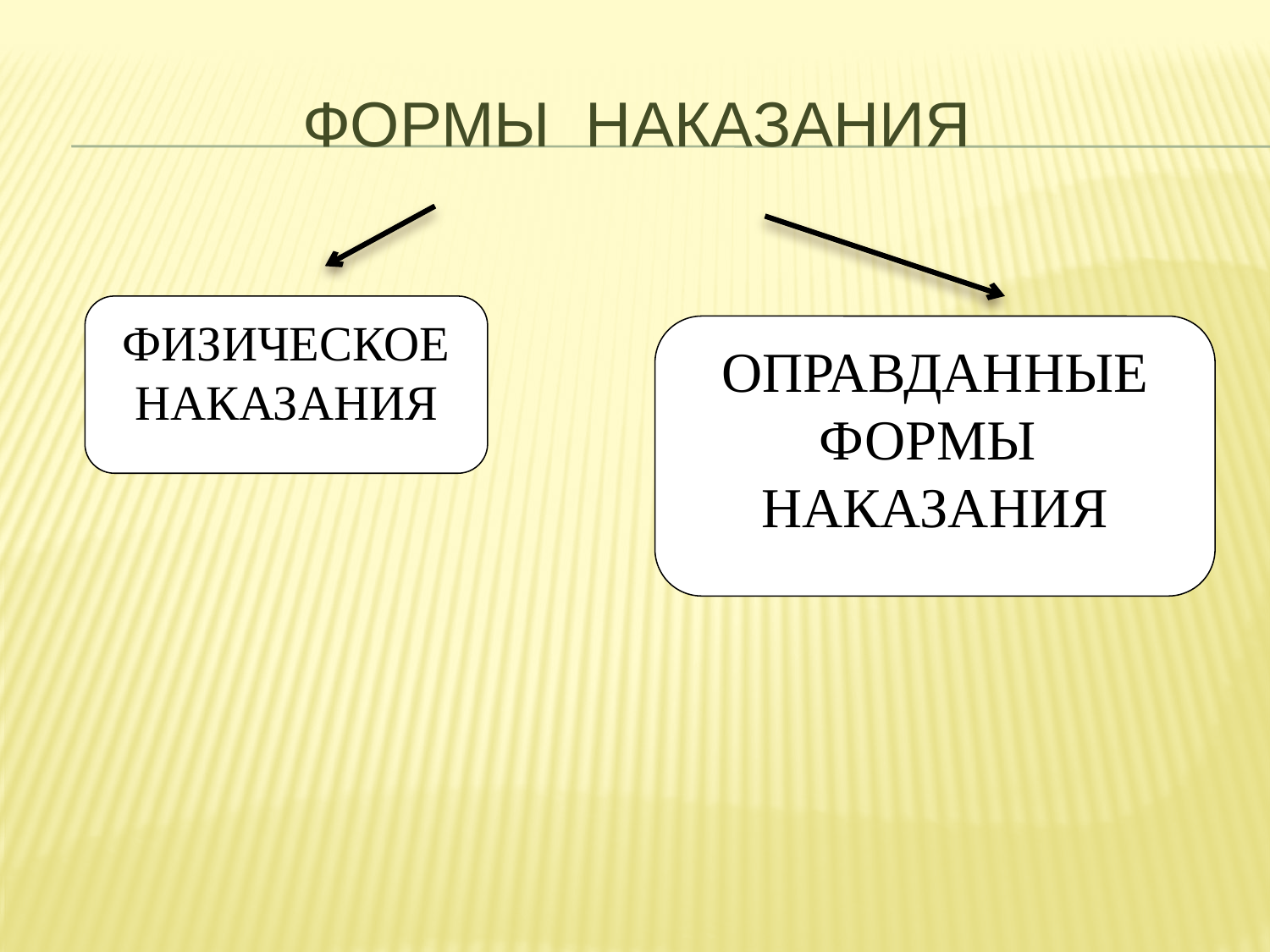

# ФОРМЫ  НАКАЗАНИЯ
ФИЗИЧЕСКОЕ НАКАЗАНИЯ
ОПРАВДАННЫЕ ФОРМЫ  НАКАЗАНИЯ